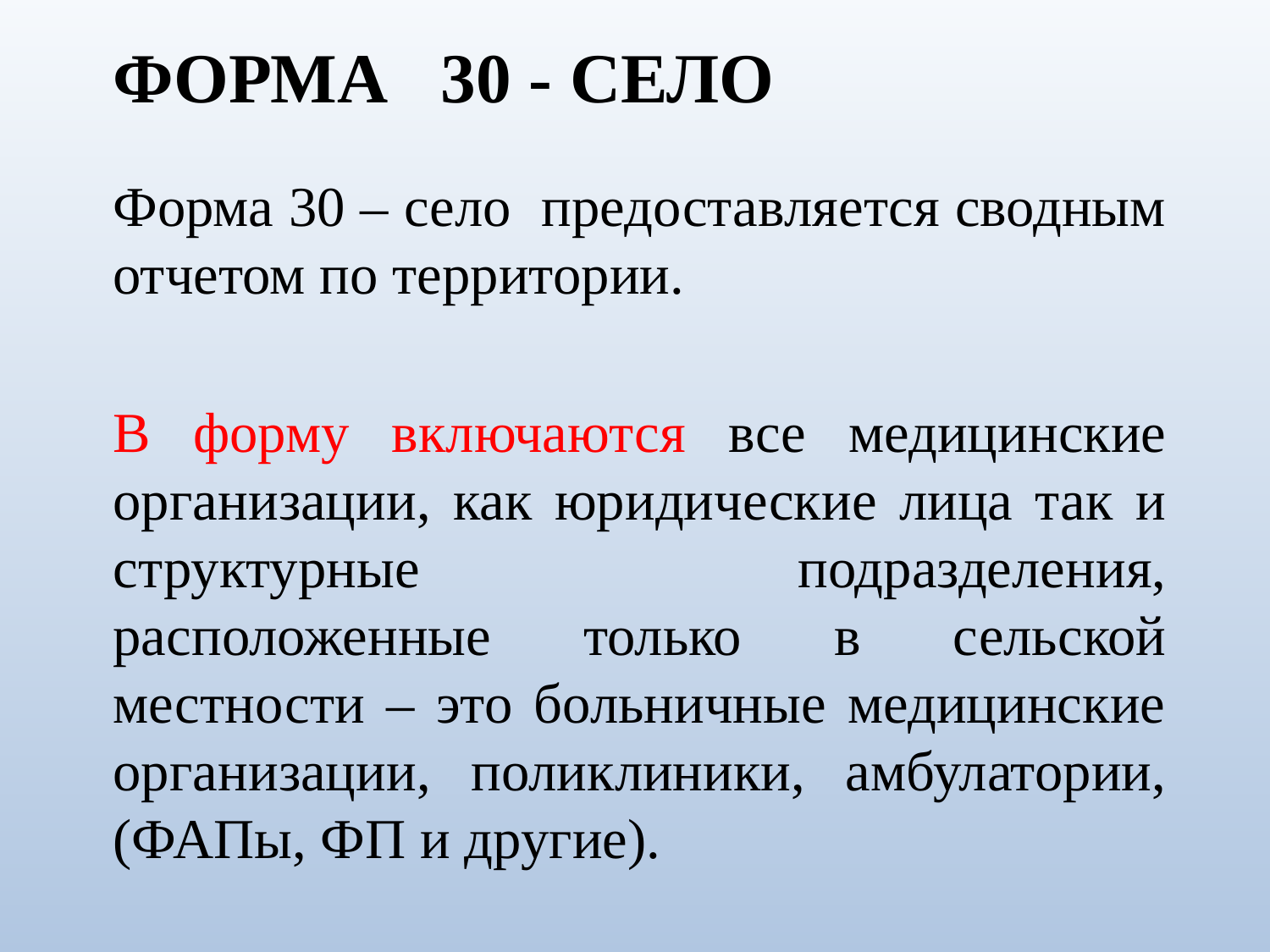

# Форма   30 - село
Форма 30 – село  предоставляется сводным отчетом по территории.

В форму включаются все медицинские организации, как юридические лица так и структурные подразделения, расположенные только в сельской местности – это больничные медицинские организации, поликлиники, амбулатории, (ФАПы, ФП и другие).